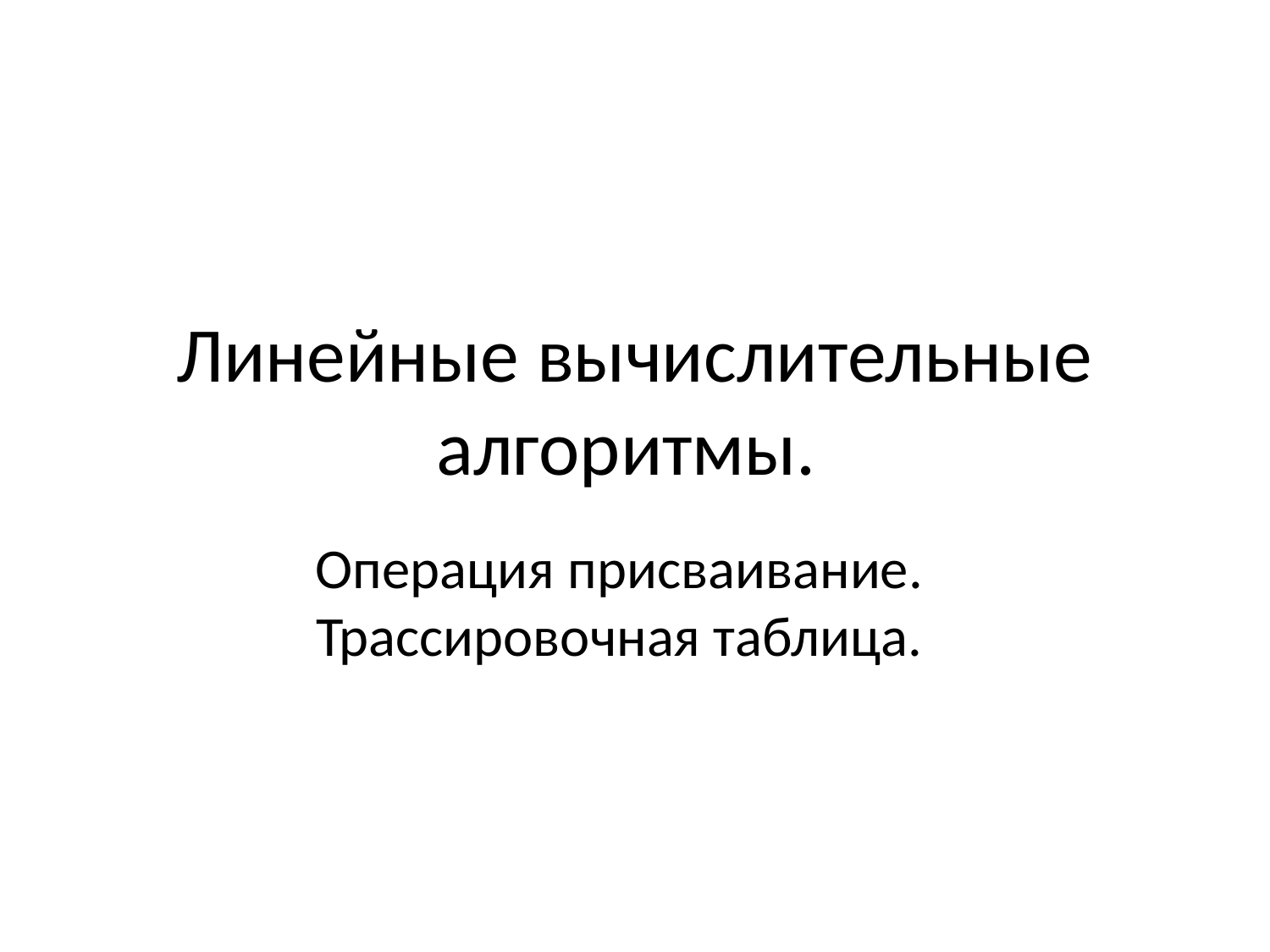

# Линейные вычислительные алгоритмы.
Операция присваивание.
Трассировочная таблица.